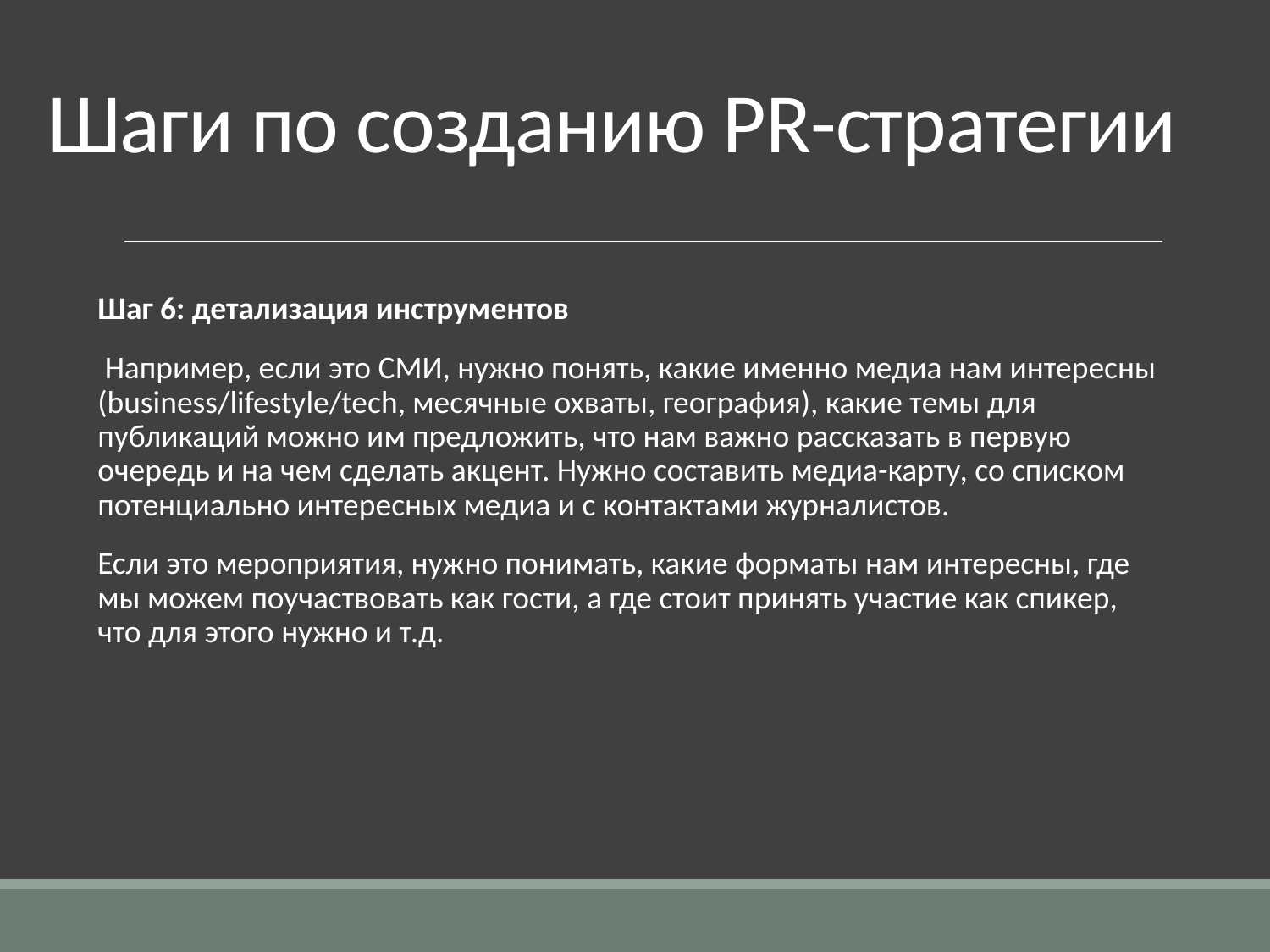

# Шаги по созданию PR-стратегии
Шаг 6: детализация инструментов
 Например, если это СМИ, нужно понять, какие именно медиа нам интересны (business/lifestyle/tech, месячные охваты, география), какие темы для публикаций можно им предложить, что нам важно рассказать в первую очередь и на чем сделать акцент. Нужно составить медиа-карту, со списком потенциально интересных медиа и с контактами журналистов.
Если это мероприятия, нужно понимать, какие форматы нам интересны, где мы можем поучаствовать как гости, а где стоит принять участие как спикер, что для этого нужно и т.д.